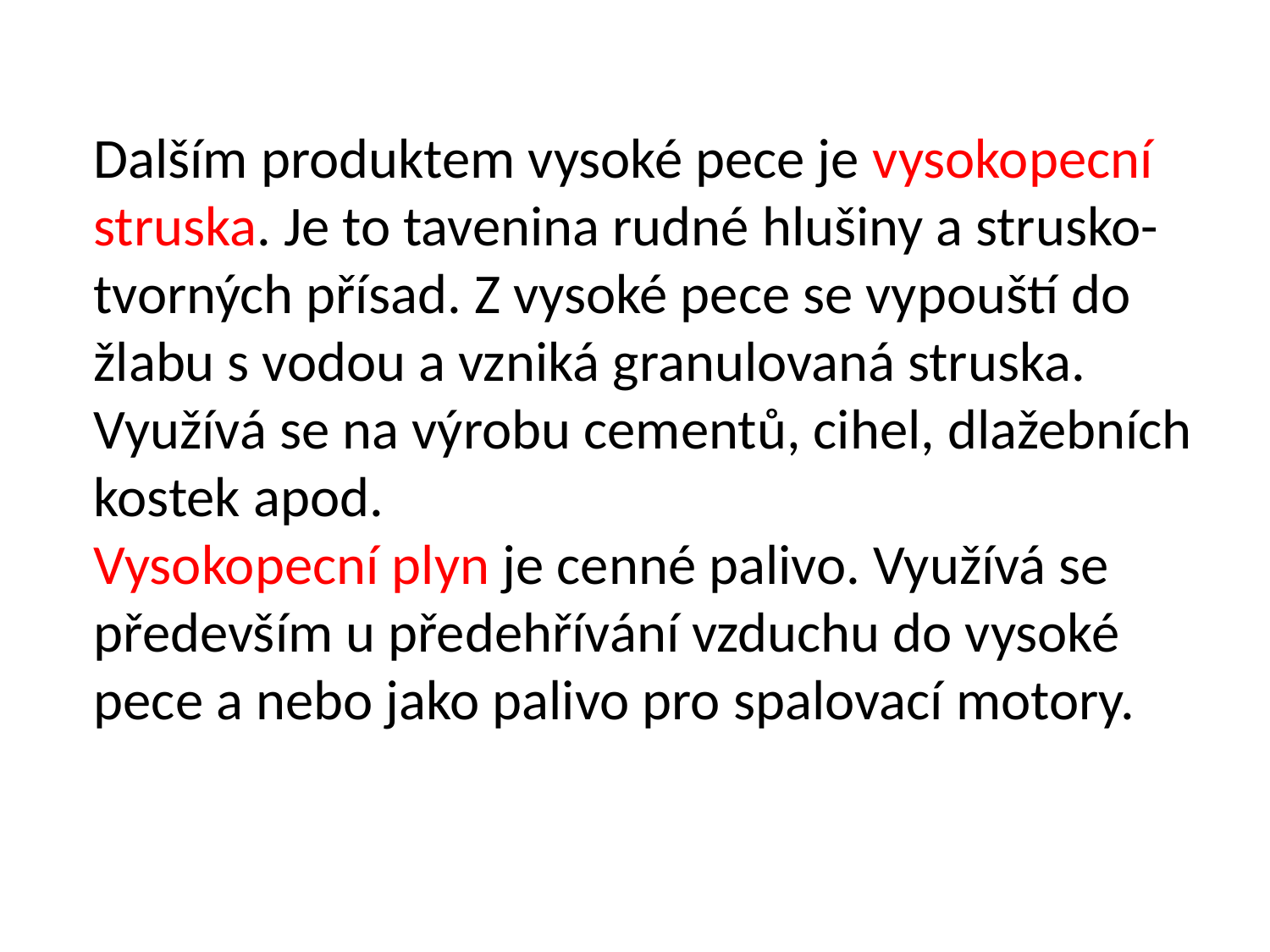

Dalším produktem vysoké pece je vysokopecní
struska. Je to tavenina rudné hlušiny a strusko-
tvorných přísad. Z vysoké pece se vypouští do
žlabu s vodou a vzniká granulovaná struska.
Využívá se na výrobu cementů, cihel, dlažebních
kostek apod.
Vysokopecní plyn je cenné palivo. Využívá se
především u předehřívání vzduchu do vysoké
pece a nebo jako palivo pro spalovací motory.